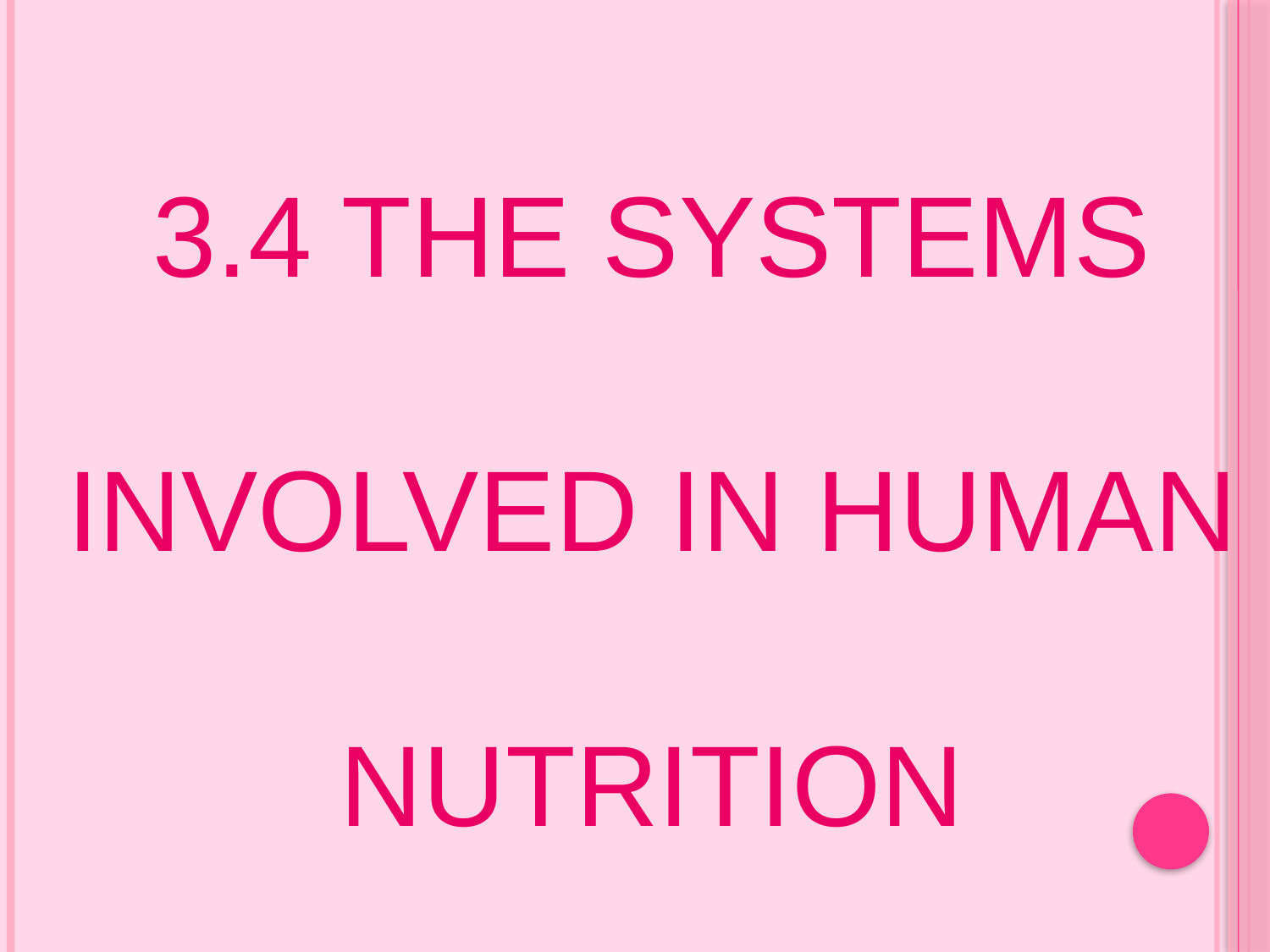

# 3.4 THE SYSTEMS INVOLVED IN HUMAN NUTRITION